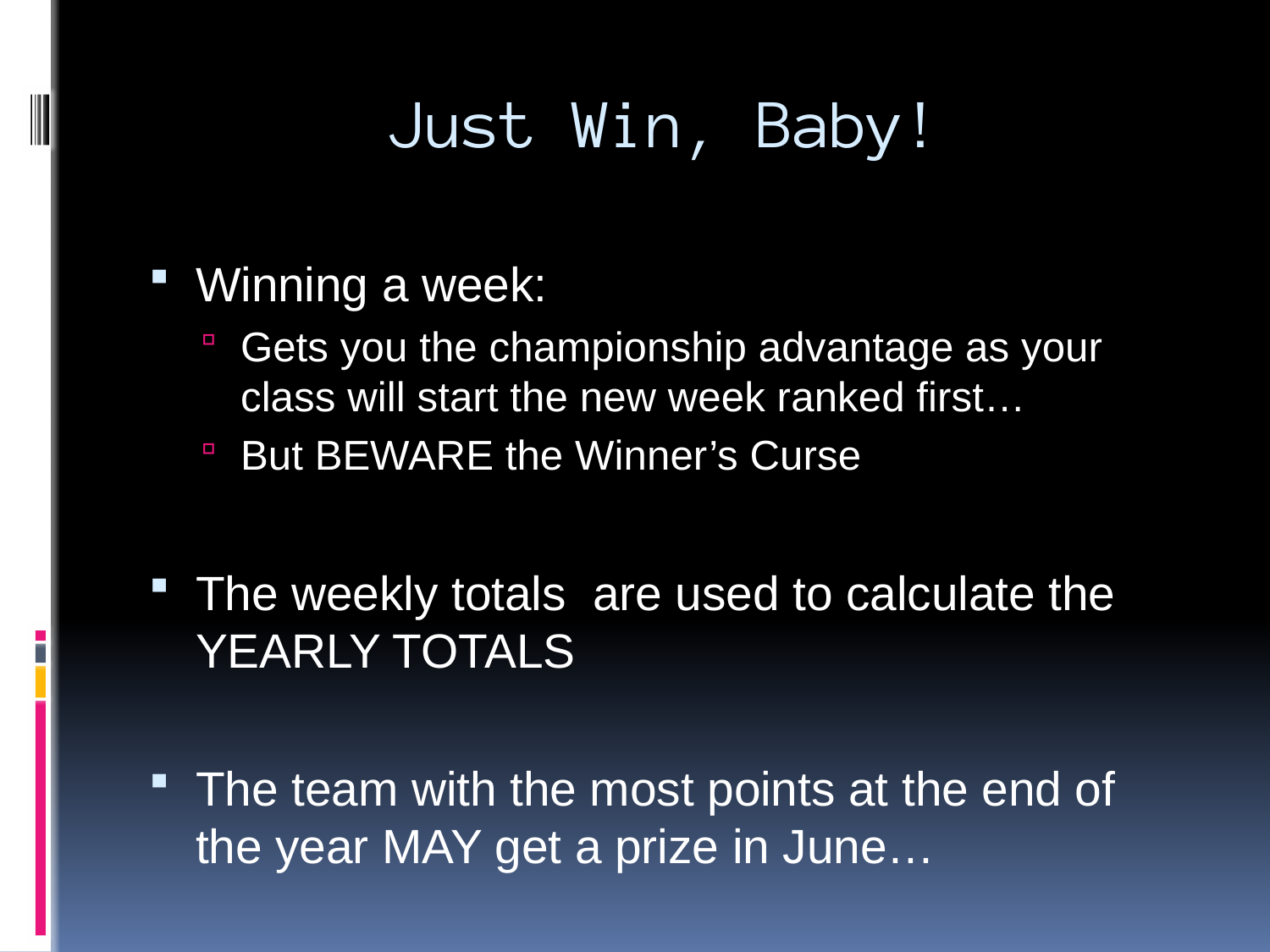

# Just Win, Baby!
Winning a week:
Gets you the championship advantage as your class will start the new week ranked first…
But BEWARE the Winner’s Curse

The weekly totals  are used to calculate the YEARLY TOTALS

The team with the most points at the end of the year MAY get a prize in June…